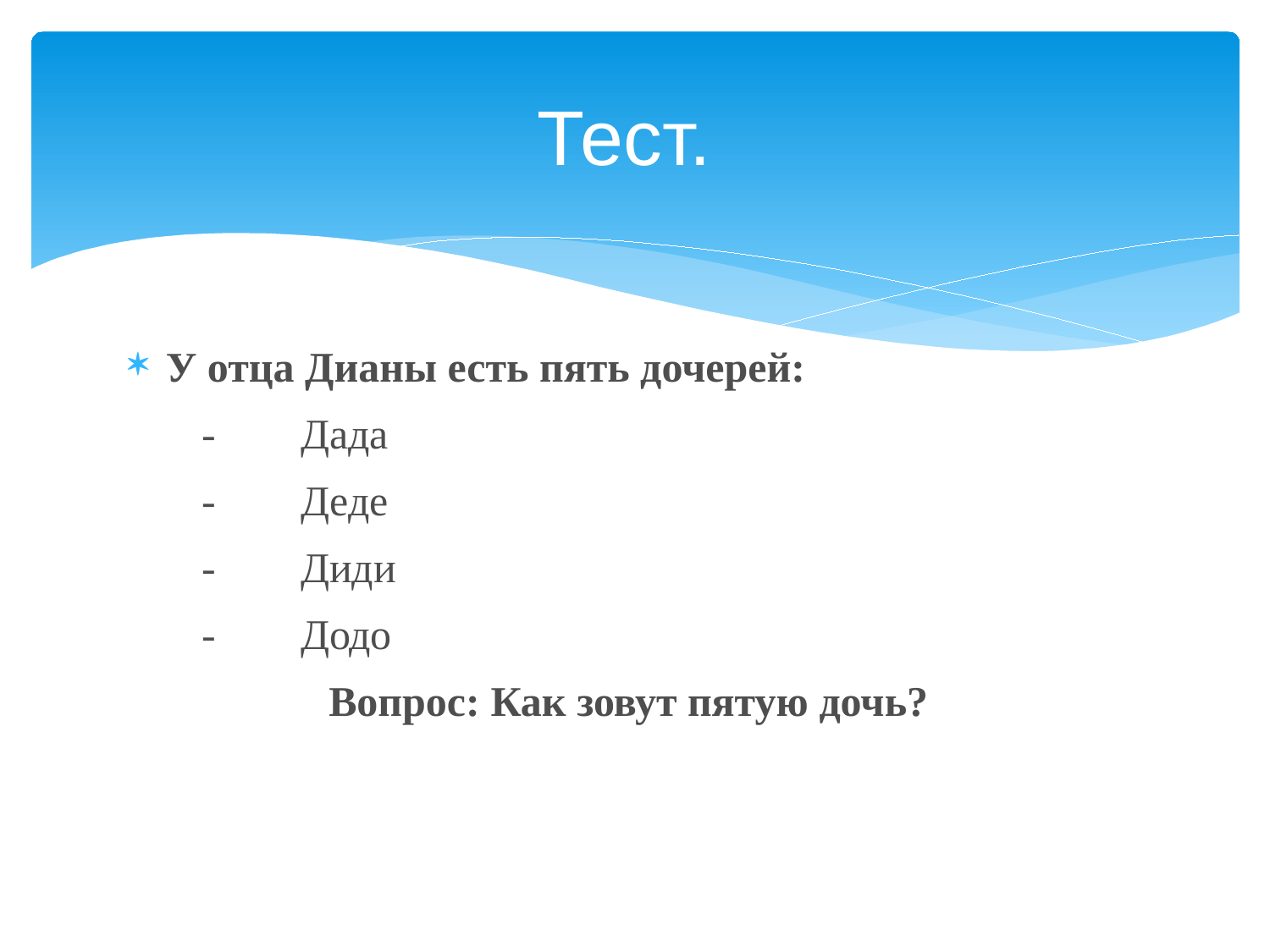

# Тест.
У отца Дианы есть пять дочерей:
       -        Дада
       -        Деде
       -        Диди
       -        Додо
                   Вопрос: Как зовут пятую дочь?